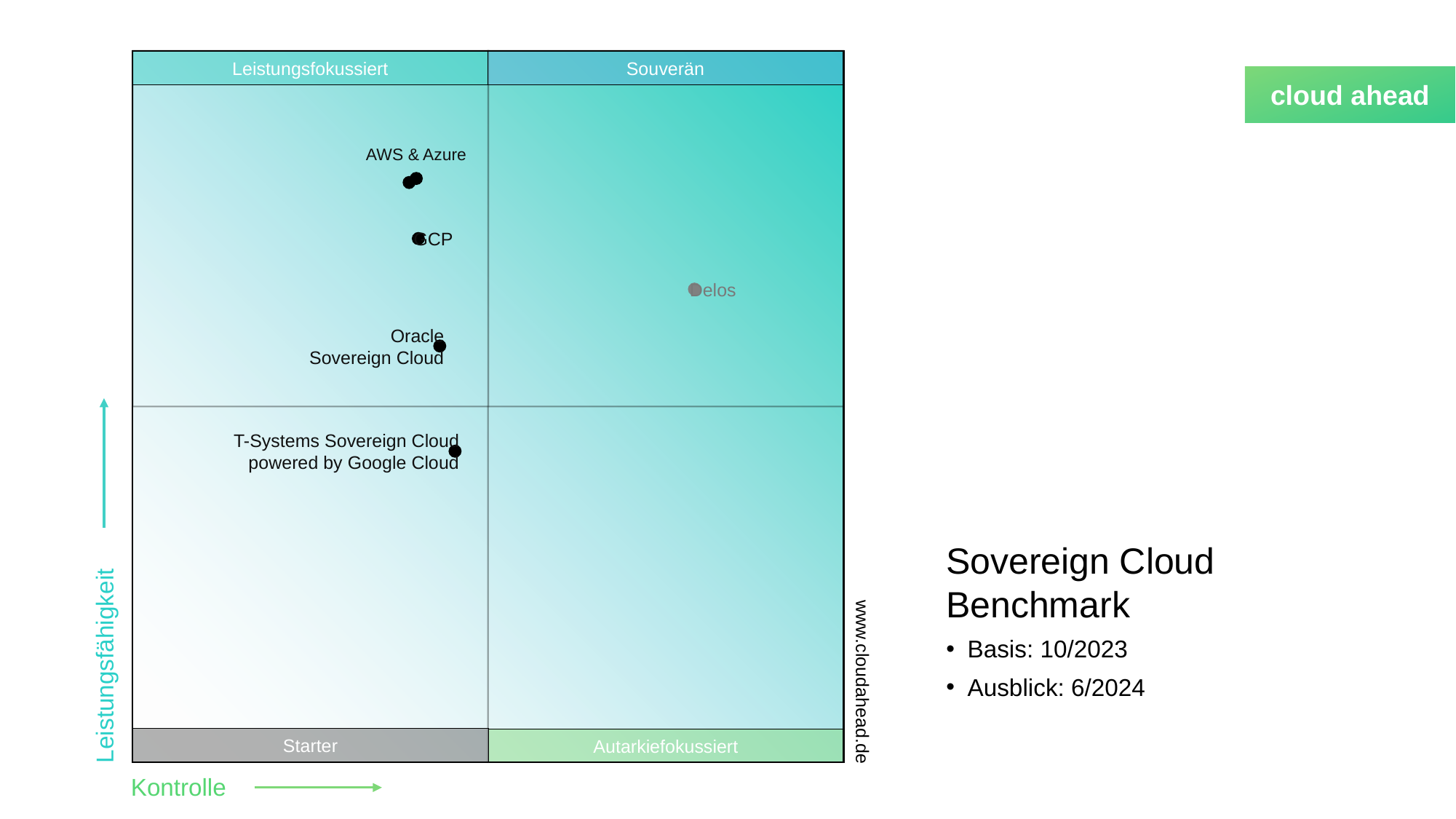

Leistungsfähigkeit

Leistungsfokussiert
Souverän
Starter
Autarkiefokussiert

GCP
Delos
Oracle
Sovereign Cloud
T-Systems Sovereign Cloud
powered by Google Cloud
www.cloudahead.de
Kontrolle
AWS & Azure
Sovereign Cloud Benchmark
Basis: 10/2023
Ausblick: 6/2024